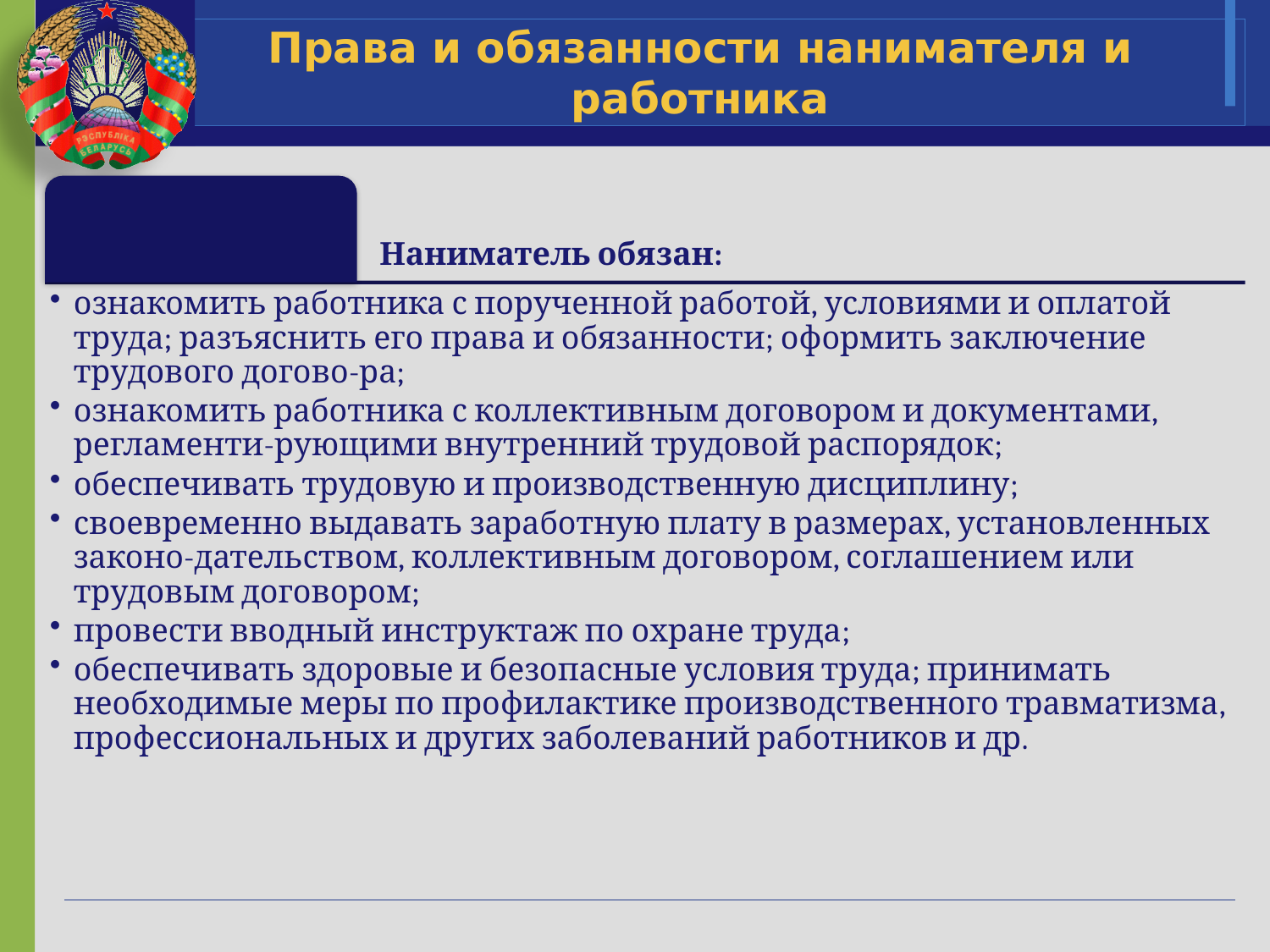

# Права и обязанности нанимателя и работника
Наниматель обязан:

ознакомить работника с порученной работой, условиями и оплатой труда; разъяснить его права и обязанности; оформить заключение трудового догово-ра;
ознакомить работника с коллективным договором и документами, регламенти-рующими внутренний трудовой распорядок;
обеспечивать трудовую и производственную дисциплину;
своевременно выдавать заработную плату в размерах, установленных законо-дательством, коллективным договором, соглашением или трудовым договором;
провести вводный инструктаж по охране труда;
обеспечивать здоровые и безопасные условия труда; принимать необходимые меры по профилактике производственного травматизма, профессиональных и других заболеваний работников и др.